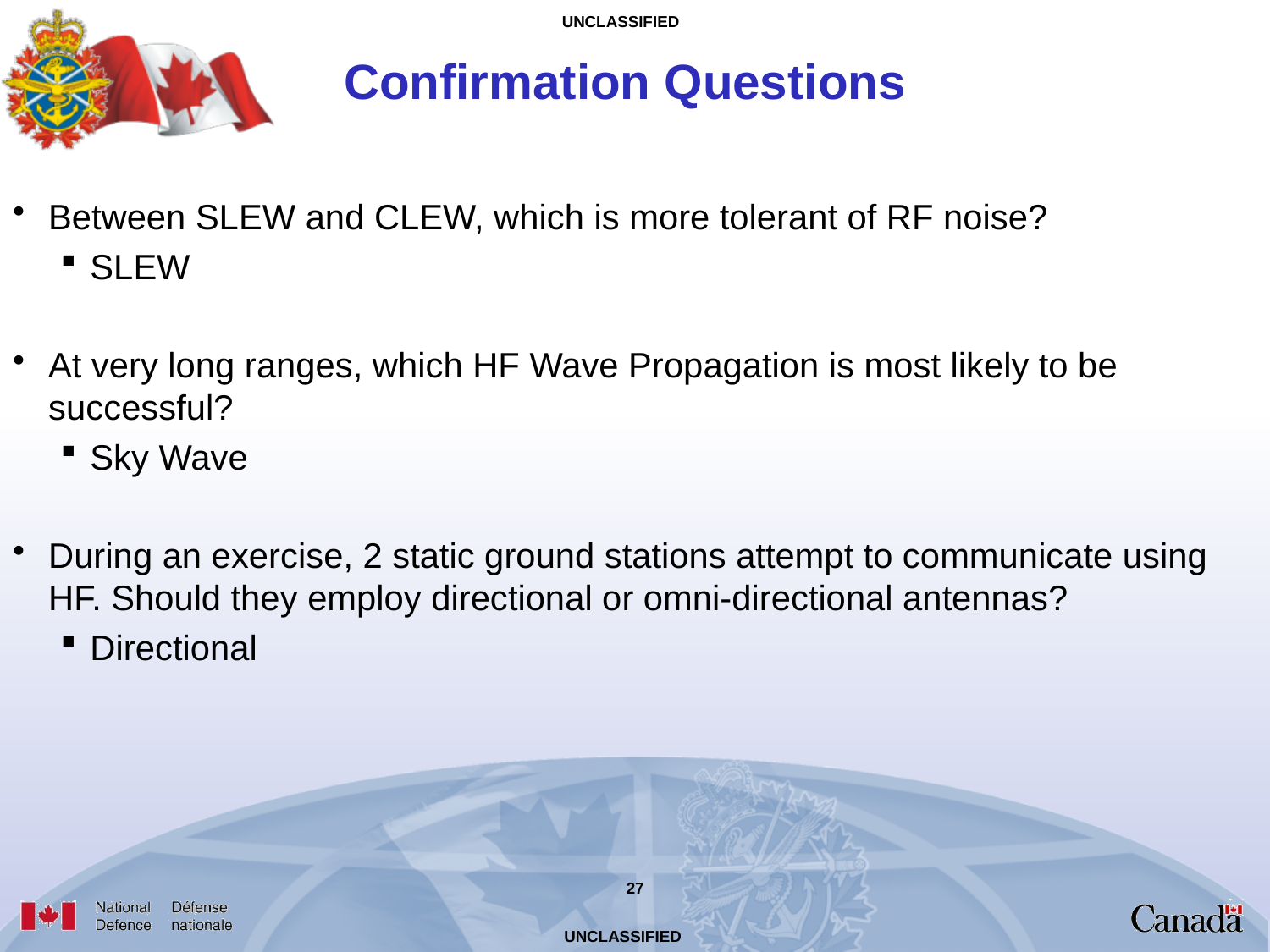

# Confirmation Questions
Between SLEW and CLEW, which is more tolerant of RF noise?
SLEW

At very long ranges, which HF Wave Propagation is most likely to be successful?
Sky Wave

During an exercise, 2 static ground stations attempt to communicate using HF. Should they employ directional or omni-directional antennas?
Directional